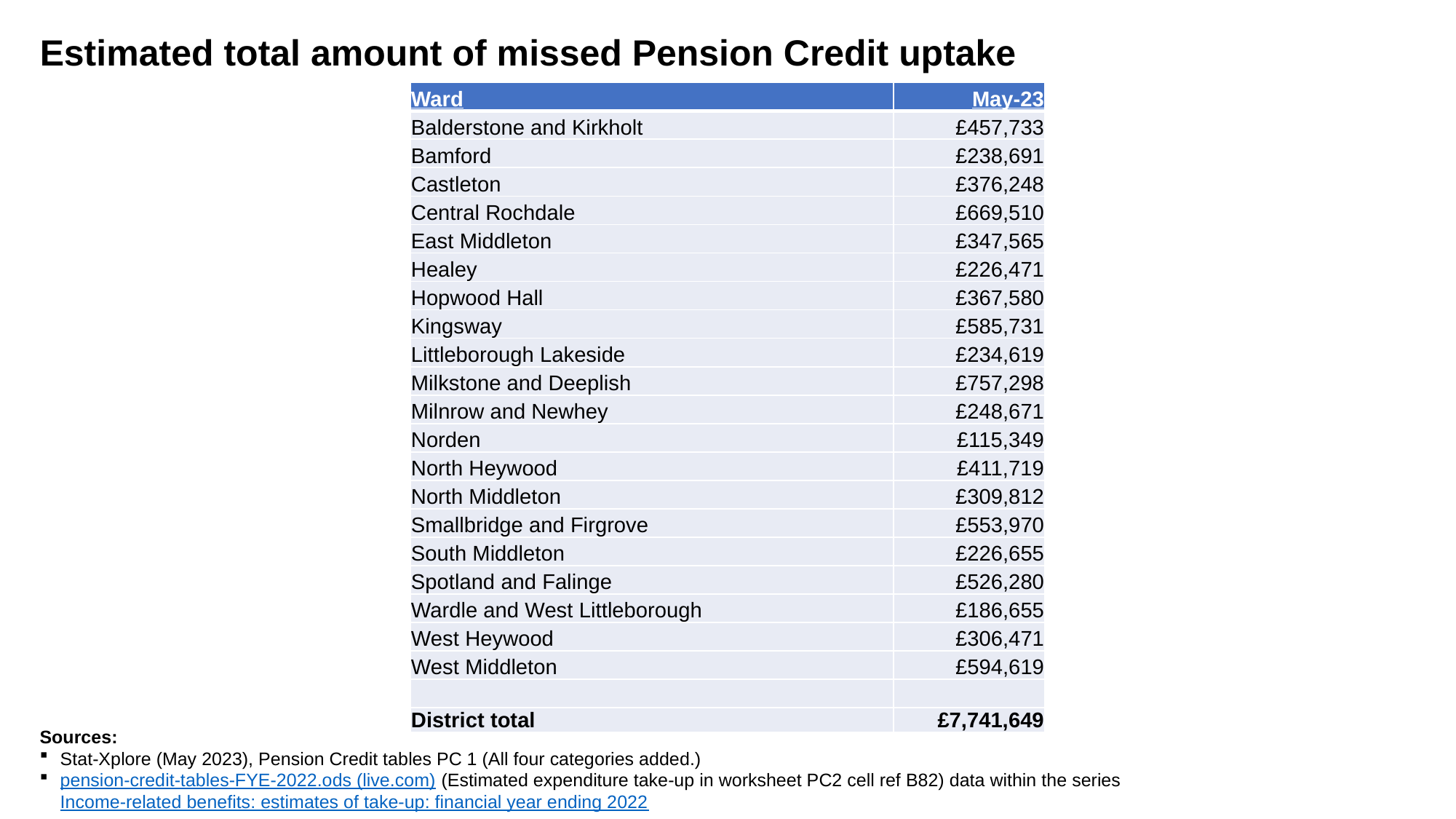

Estimated total amount of missed Pension Credit uptake
Estimated total amount of missed Pension Credit uptake
| Ward | May-23 |
| --- | --- |
| Balderstone and Kirkholt | £457,733 |
| Bamford | £238,691 |
| Castleton | £376,248 |
| Central Rochdale | £669,510 |
| East Middleton | £347,565 |
| Healey | £226,471 |
| Hopwood Hall | £367,580 |
| Kingsway | £585,731 |
| Littleborough Lakeside | £234,619 |
| Milkstone and Deeplish | £757,298 |
| Milnrow and Newhey | £248,671 |
| Norden | £115,349 |
| North Heywood | £411,719 |
| North Middleton | £309,812 |
| Smallbridge and Firgrove | £553,970 |
| South Middleton | £226,655 |
| Spotland and Falinge | £526,280 |
| Wardle and West Littleborough | £186,655 |
| West Heywood | £306,471 |
| West Middleton | £594,619 |
|  |  |
| District total | £7,741,649 |
Sources:
Stat-Xplore (May 2023), Pension Credit tables PC 1 (All four categories added.)
pension-credit-tables-FYE-2022.ods (live.com) (Estimated expenditure take-up in worksheet PC2 cell ref B82) data within the series  Income-related benefits: estimates of take-up: financial year ending 2022